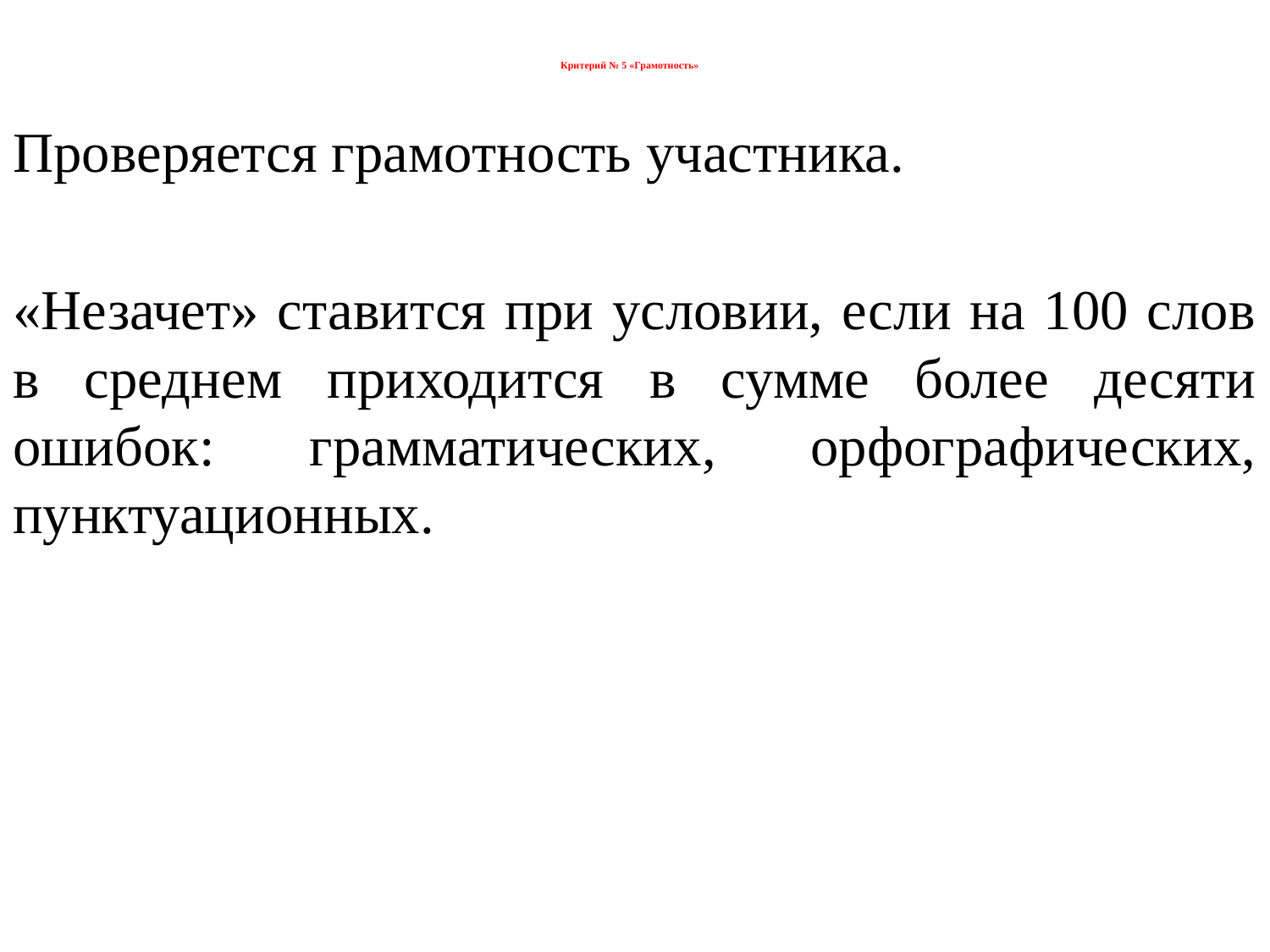

# Критерий № 5 «Грамотность»
Проверяется грамотность участника.

«Незачет» ставится при условии, если на 100 слов в среднем приходится в сумме более десяти ошибок: грамматических, орфографических, пунктуационных.